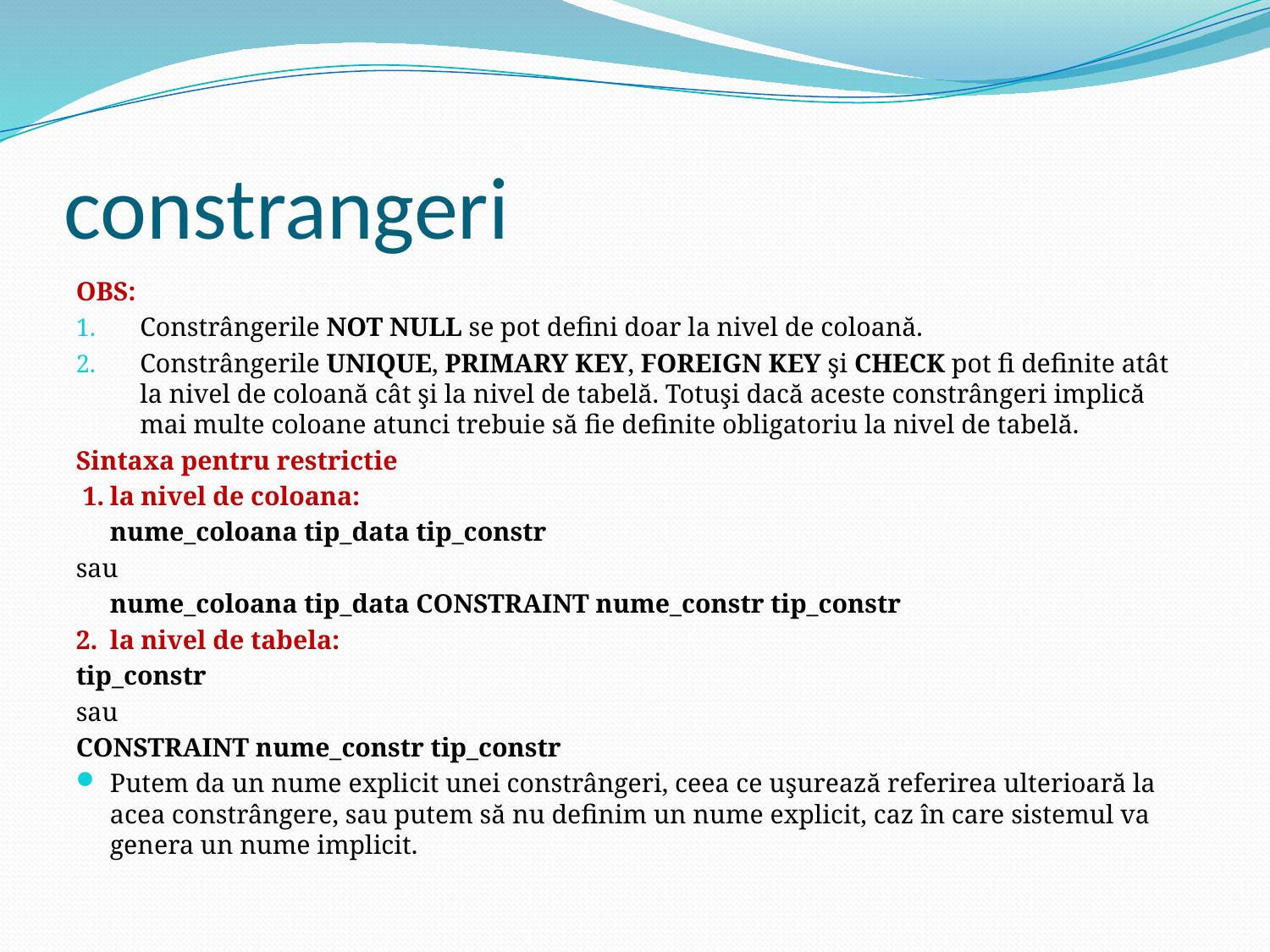

# constrangeri
OBS:
Constrângerile NOT NULL se pot defini doar la nivel de coloană.
Constrângerile UNIQUE, PRIMARY KEY, FOREIGN KEY şi CHECK pot fi definite atât la nivel de coloană cât şi la nivel de tabelă. Totuşi dacă aceste constrângeri implică mai multe coloane atunci trebuie să fie definite obligatoriu la nivel de tabelă.
Sintaxa pentru restrictie
 1.	la nivel de coloana:
 	nume_coloana tip_data tip_constr
sau
	nume_coloana tip_data CONSTRAINT nume_constr tip_constr
2.	la nivel de tabela:
tip_constr
sau
CONSTRAINT nume_constr tip_constr
Putem da un nume explicit unei constrângeri, ceea ce uşurează referirea ulterioară la acea constrângere, sau putem să nu definim un nume explicit, caz în care sistemul va genera un nume implicit.